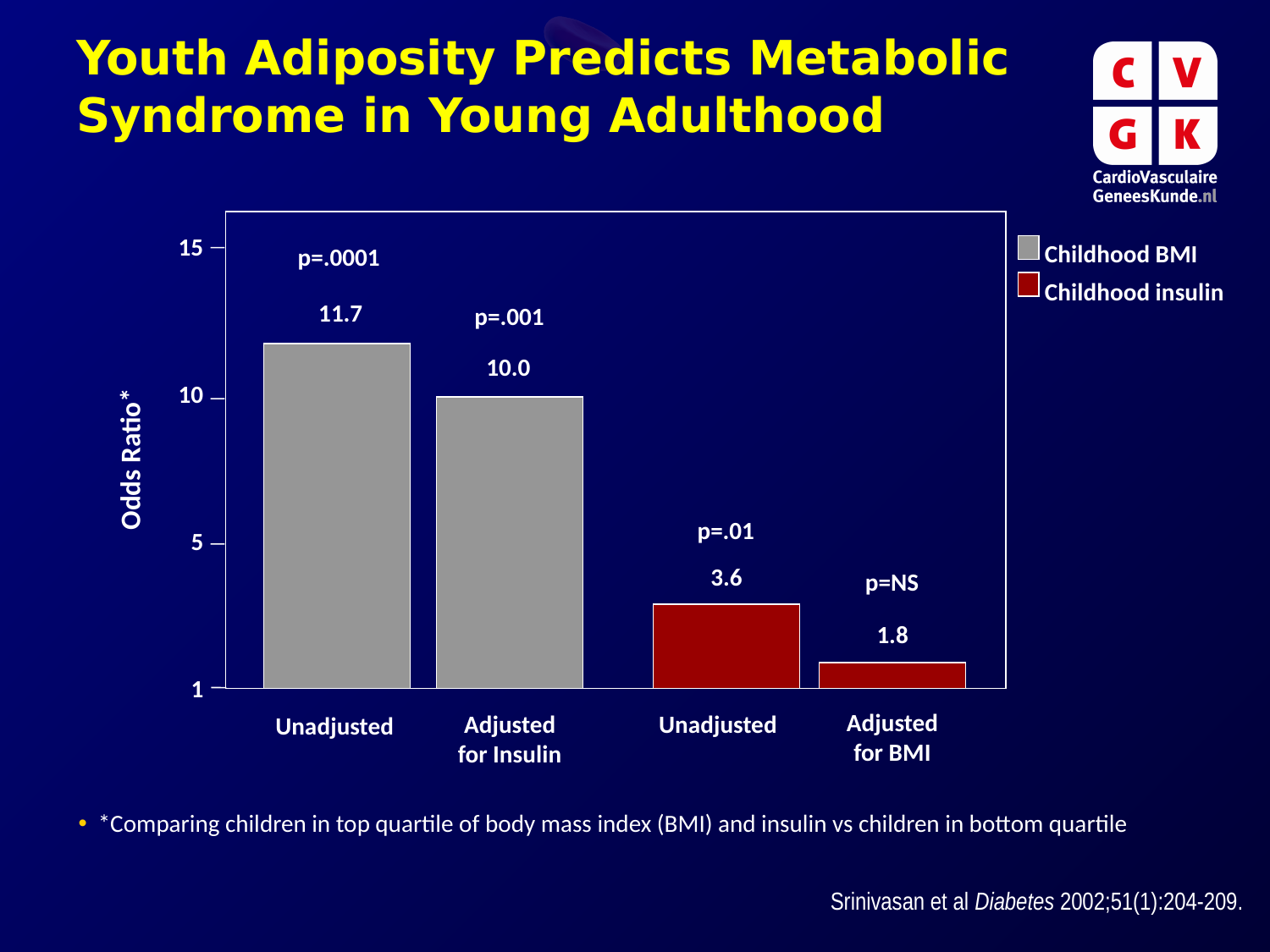

Youth Adiposity Predicts Metabolic Syndrome in Young Adulthood

Childhood BMI
Childhood insulin

15
p=.0001

11.7
p=.001

10.0
10

Odds Ratio*
p=.01
5

3.6
p=NS

1.8

1

Adjusted
for BMI
Adjusted
for Insulin
Unadjusted
Unadjusted
  *Comparing children in top quartile of body mass index (BMI) and insulin vs children in bottom quartile
Srinivasan et al Diabetes 2002;51(1):204-209.